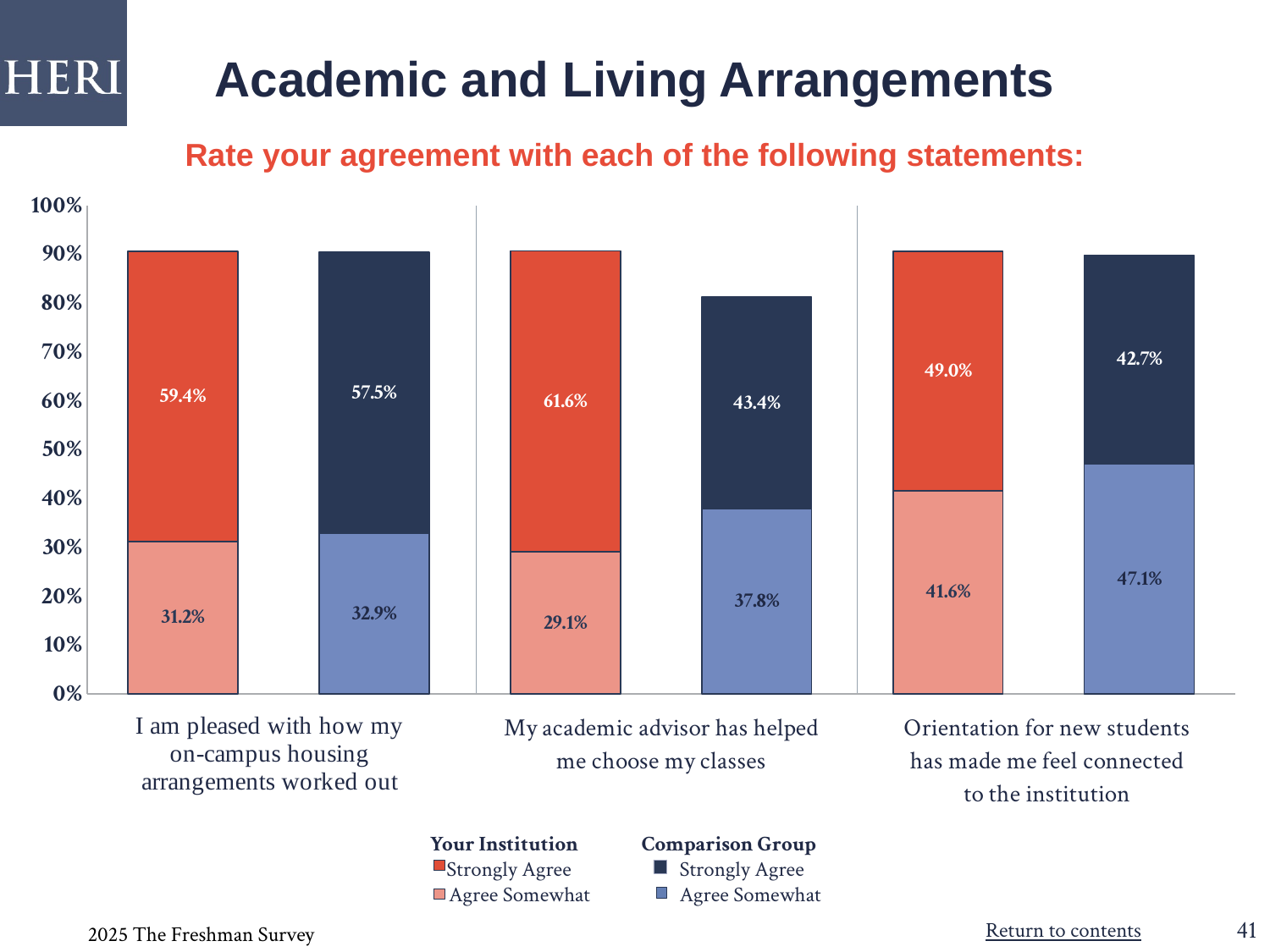

# Academic and Living Arrangements
Rate your agreement with each of the following statements:

### Chart

| Category | One | Two |
|---|---|---|
| Your Institution | 0.3119 | 0.5941 |
| Comparison Group | 0.32899999999999996 | 0.5753 |
| Your Institution | 0.29059999999999997 | 0.6158 |
| Comparison Group | 0.37829999999999997 | 0.4339 |
| Your Institution | 0.4158 | 0.4901 |
| Comparison Group | 0.47090000000000004 | 0.4266 |
 Your Institution               Comparison Group
     Strongly Agree	Strongly Agree
     Agree Somewhat	Agree Somewhat

2025 The Freshman Survey

Return to contents
41